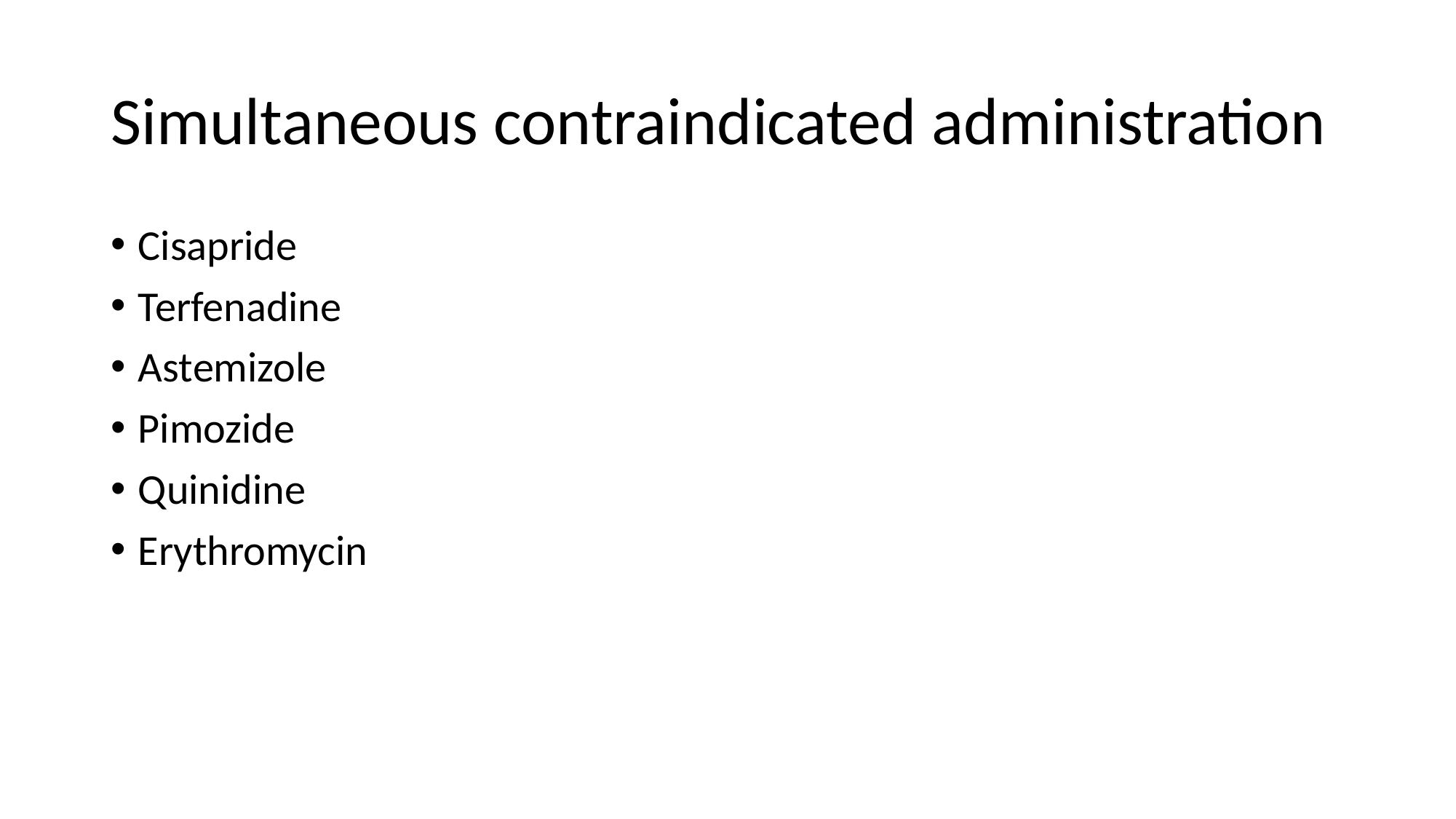

# Simultaneous contraindicated administration
Cisapride
Terfenadine
Astemizole
Pimozide
Quinidine
Erythromycin